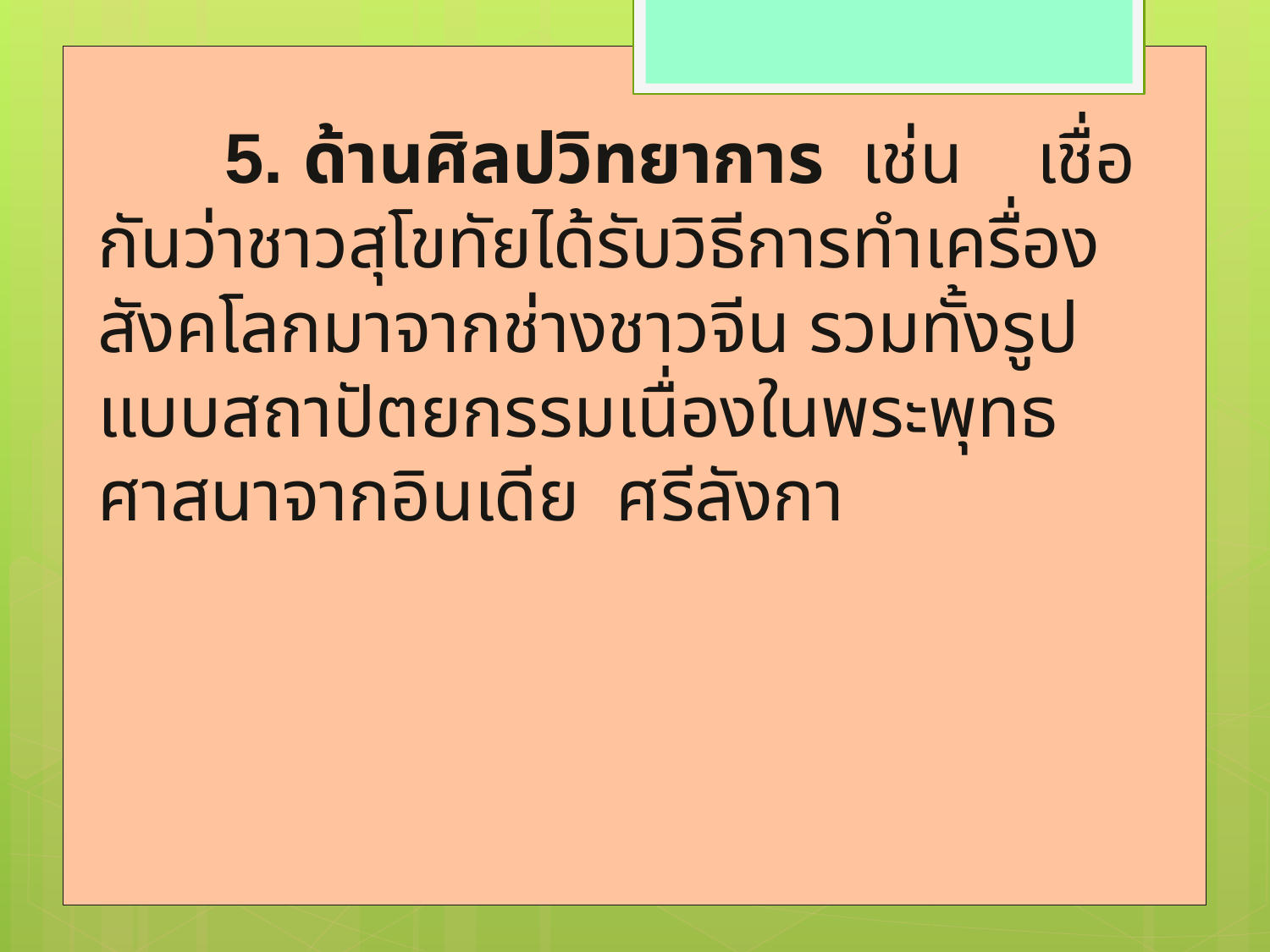

5. ด้านศิลปวิทยาการ  เช่น    เชื่อกันว่าชาวสุโขทัยได้รับวิธีการทำเครื่องสังคโลกมาจากช่างชาวจีน รวมทั้งรูปแบบสถาปัตยกรรมเนื่องในพระพุทธศาสนาจากอินเดีย  ศรีลังกา